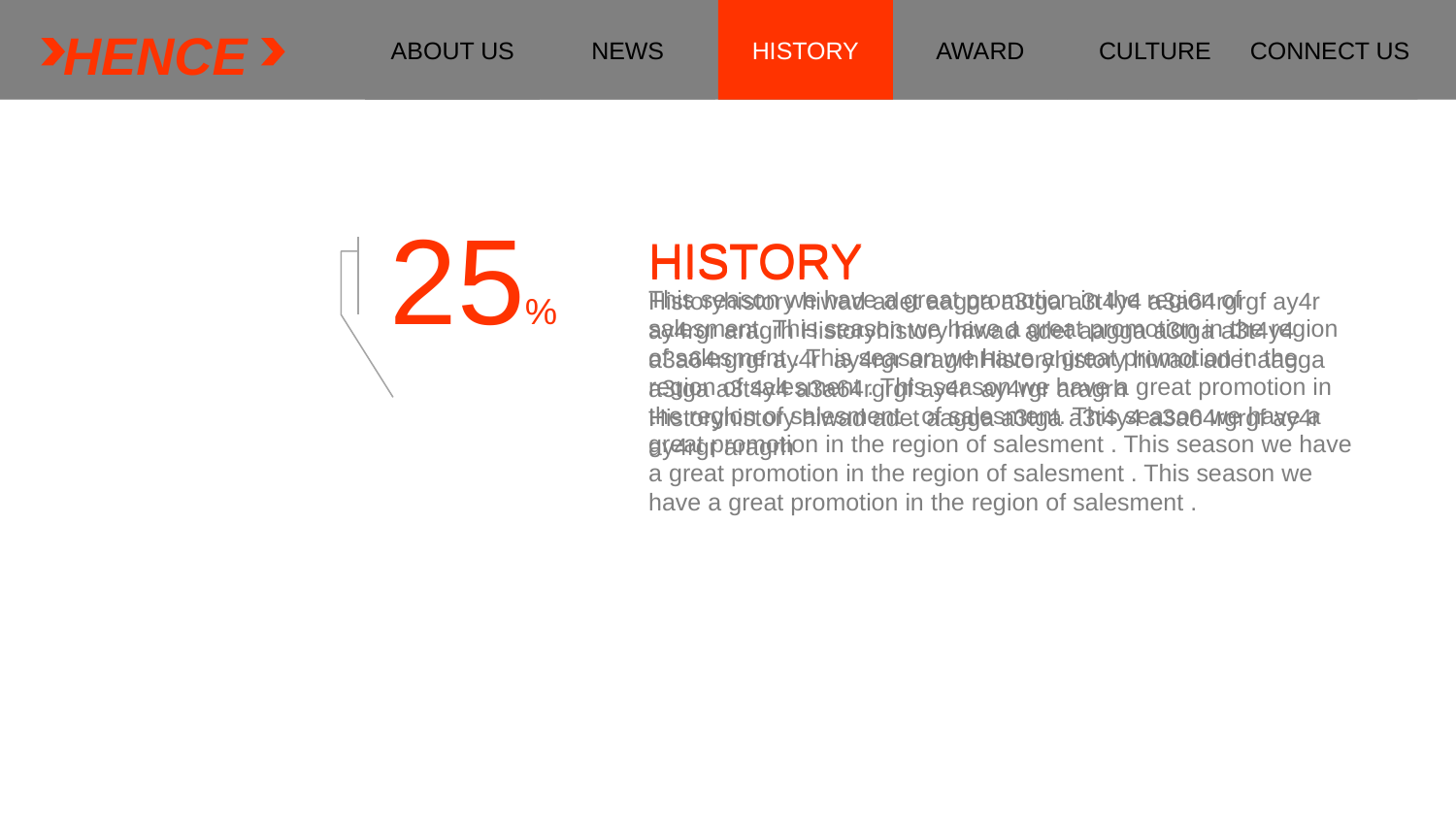

ABOUT US
NEWS
HISTORY
AWARD
CULTURE
CONNECT US
HENCE

HISTORY
This season we have a great promotion in the region of salesment. This season we have a great promotion in the region of salesment . This season we have a great promotion in the region of salesment . This season we have a great promotion in the region of salesment . of salesment. This season we have a great promotion in the region of salesment . This season we have a great promotion in the region of salesment . This season we have a great promotion in the region of salesment .
HISTORY
Historyhistory hiwad adet aagga a3tga a3t4y4 a3a64rgrgf ay4r  ay4rgr aragrh Historyhistory hiwad adet aagga a3tga a3t4y4 a3a64rgrgf ay4r  ay4rgr aragrhHistoryhistory hiwad adet aagga a3tga a3t4y4 a3a64rgrgf ay4r  ay4rgr aragrh
Historyhistory hiwad adet aagga a3tga a3t4y4 a3a64rgrgf ay4r  ay4rgr aragrh

25%